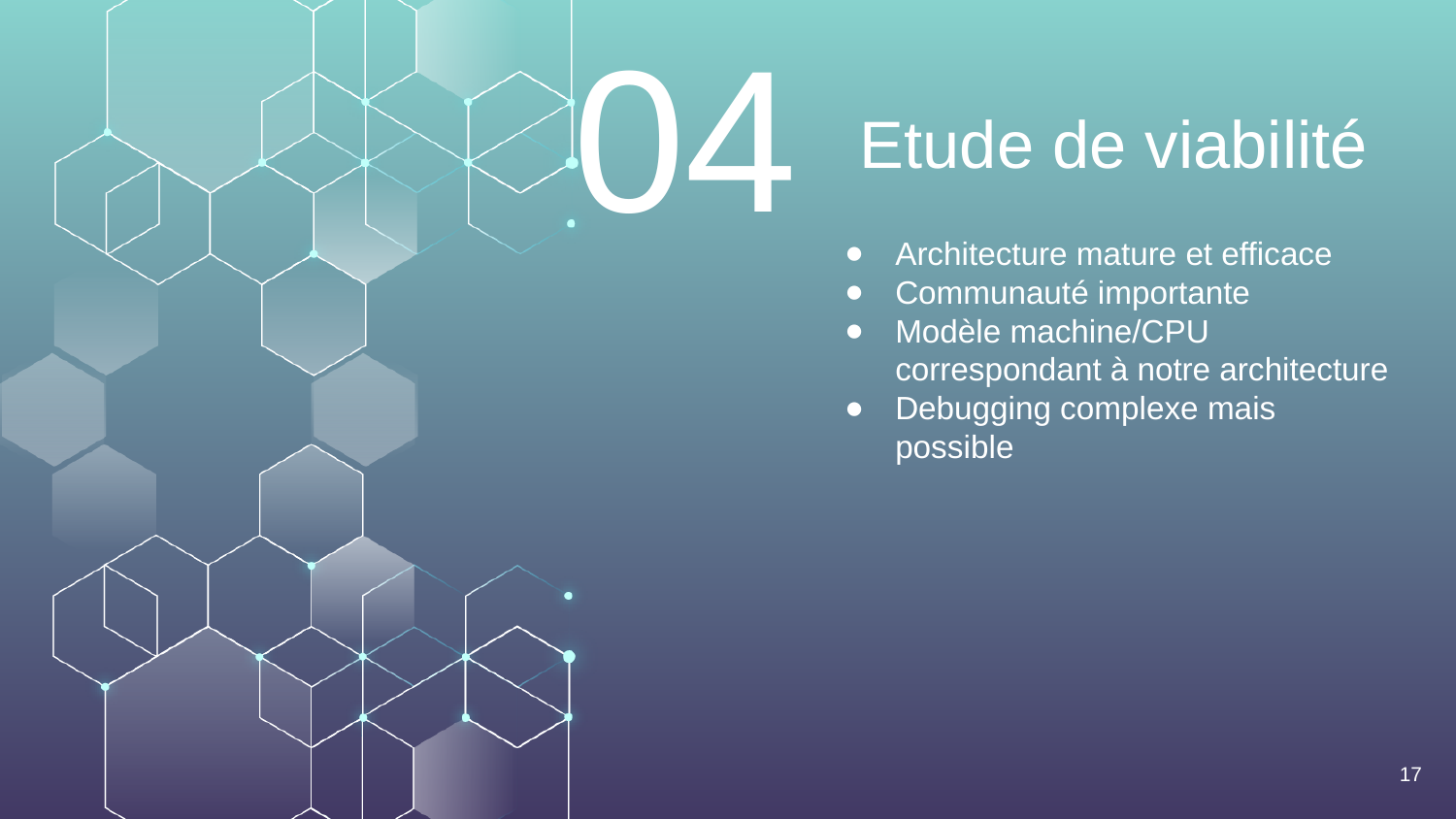

04
# Etude de viabilité

Architecture mature et efficace
Communauté importante
Modèle machine/CPU correspondant à notre architecture
Debugging complexe mais possible
17